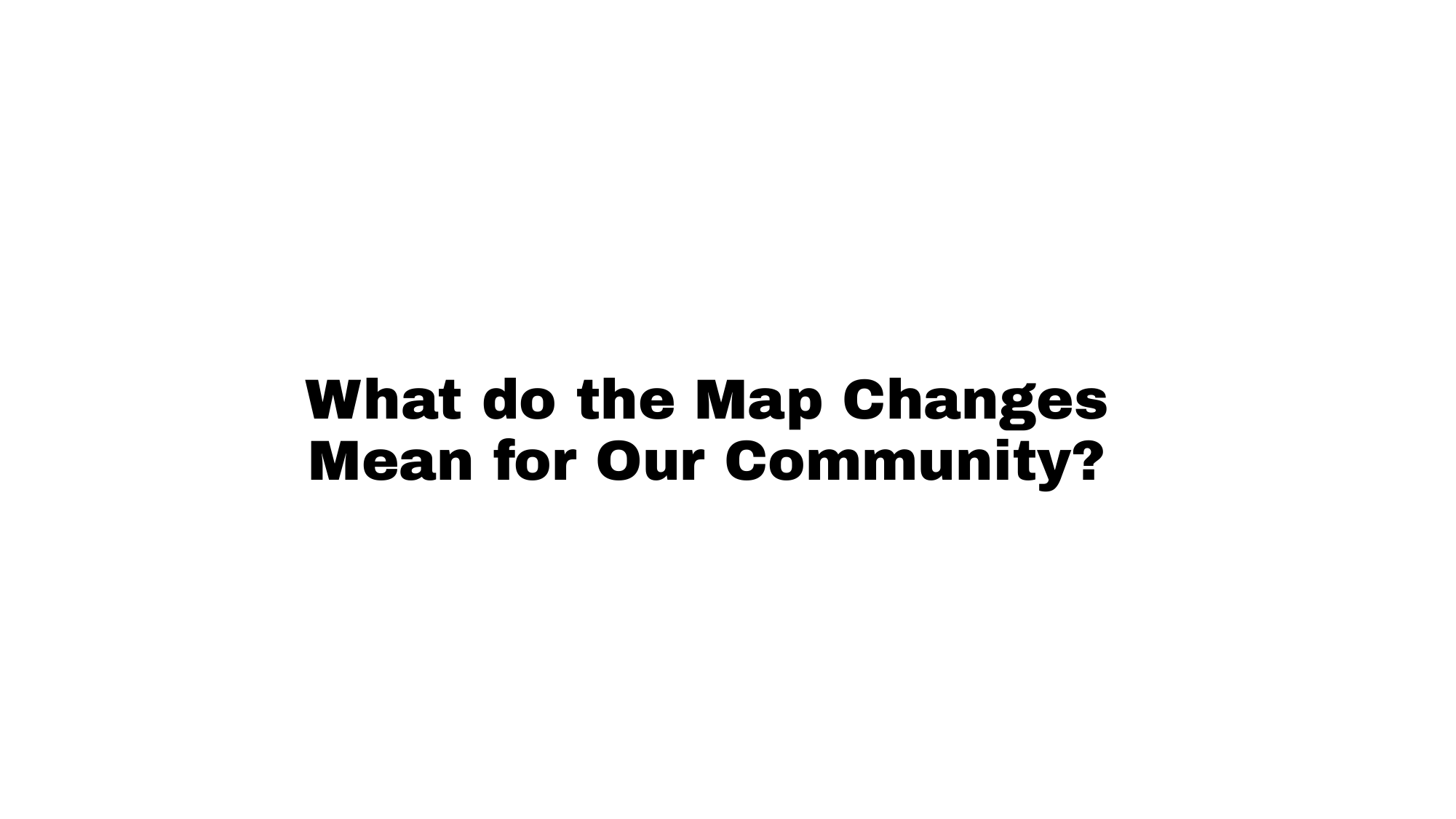

# What do the Map Changes Mean for Our Community?